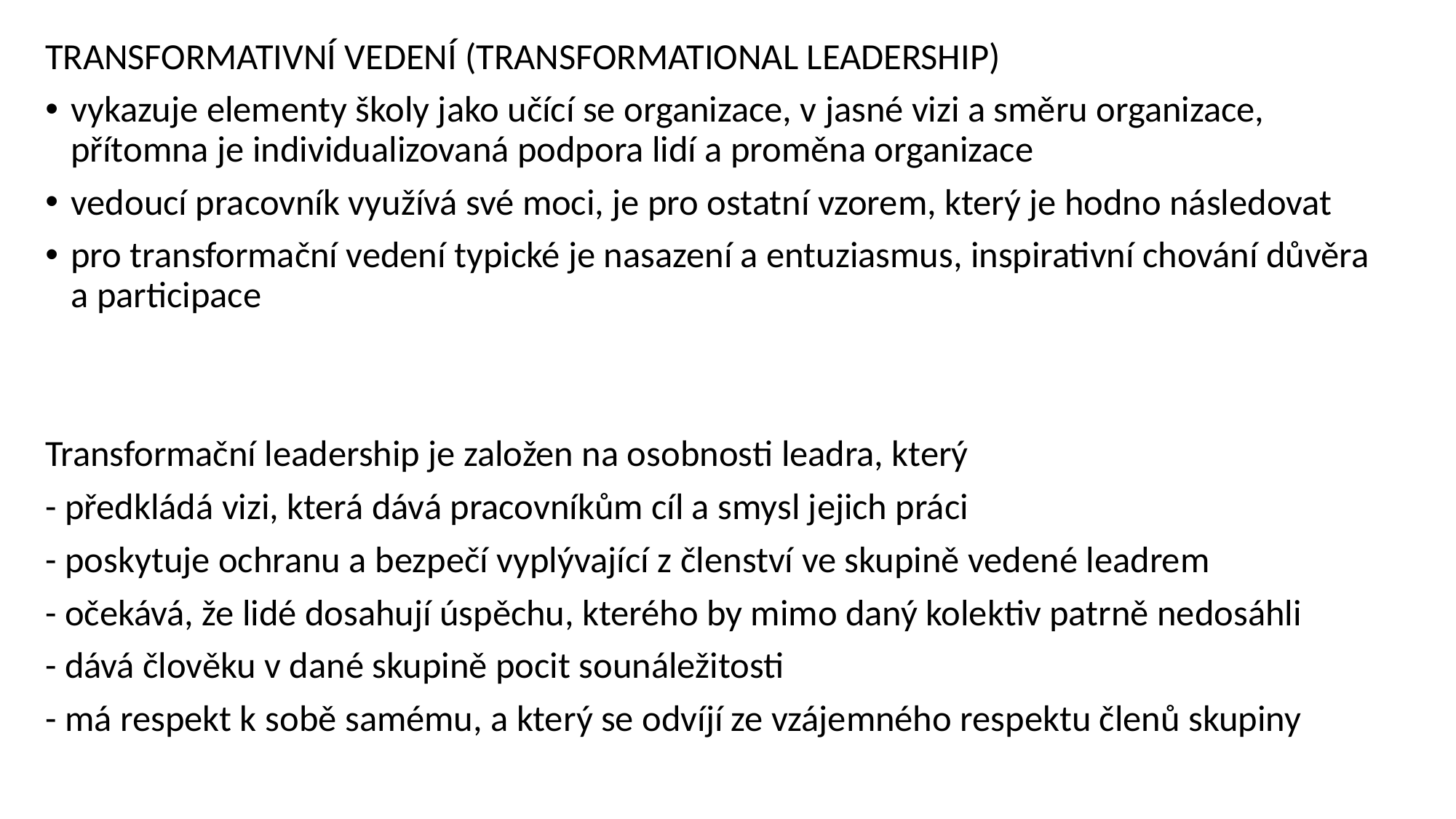

TRANSFORMATIVNÍ VEDENÍ (TRANSFORMATIONAL LEADERSHIP)
vykazuje elementy školy jako učící se organizace, v jasné vizi a směru organizace, přítomna je individualizovaná podpora lidí a proměna organizace
vedoucí pracovník využívá své moci, je pro ostatní vzorem, který je hodno následovat
pro transformační vedení typické je nasazení a entuziasmus, inspirativní chování důvěra a participace

Transformační leadership je založen na osobnosti leadra, který
- předkládá vizi, která dává pracovníkům cíl a smysl jejich práci
- poskytuje ochranu a bezpečí vyplývající z členství ve skupině vedené leadrem
- očekává, že lidé dosahují úspěchu, kterého by mimo daný kolektiv patrně nedosáhli
- dává člověku v dané skupině pocit sounáležitosti
- má respekt k sobě samému, a který se odvíjí ze vzájemného respektu členů skupiny